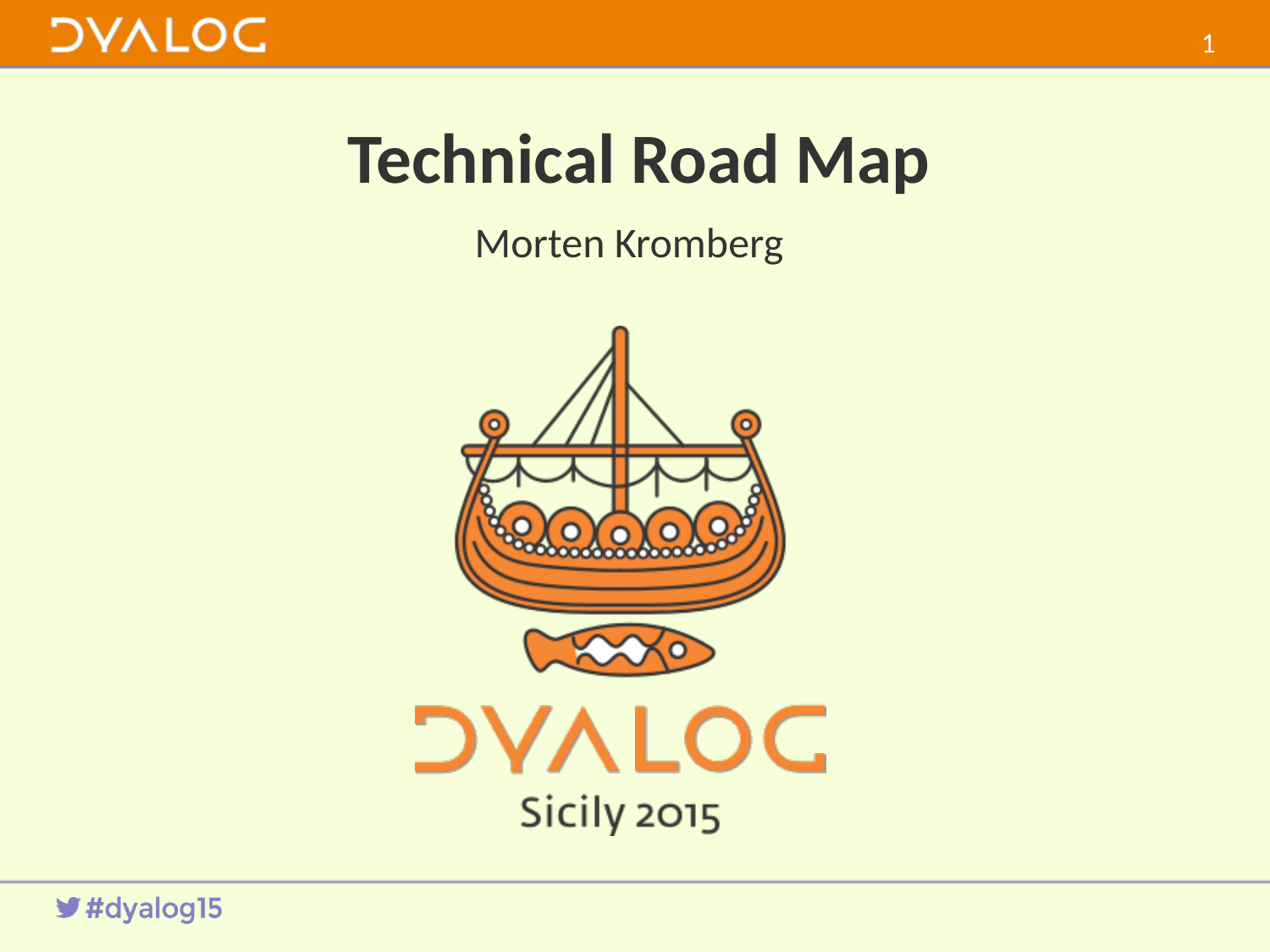

1
# Technical Road Map
Morten Kromberg